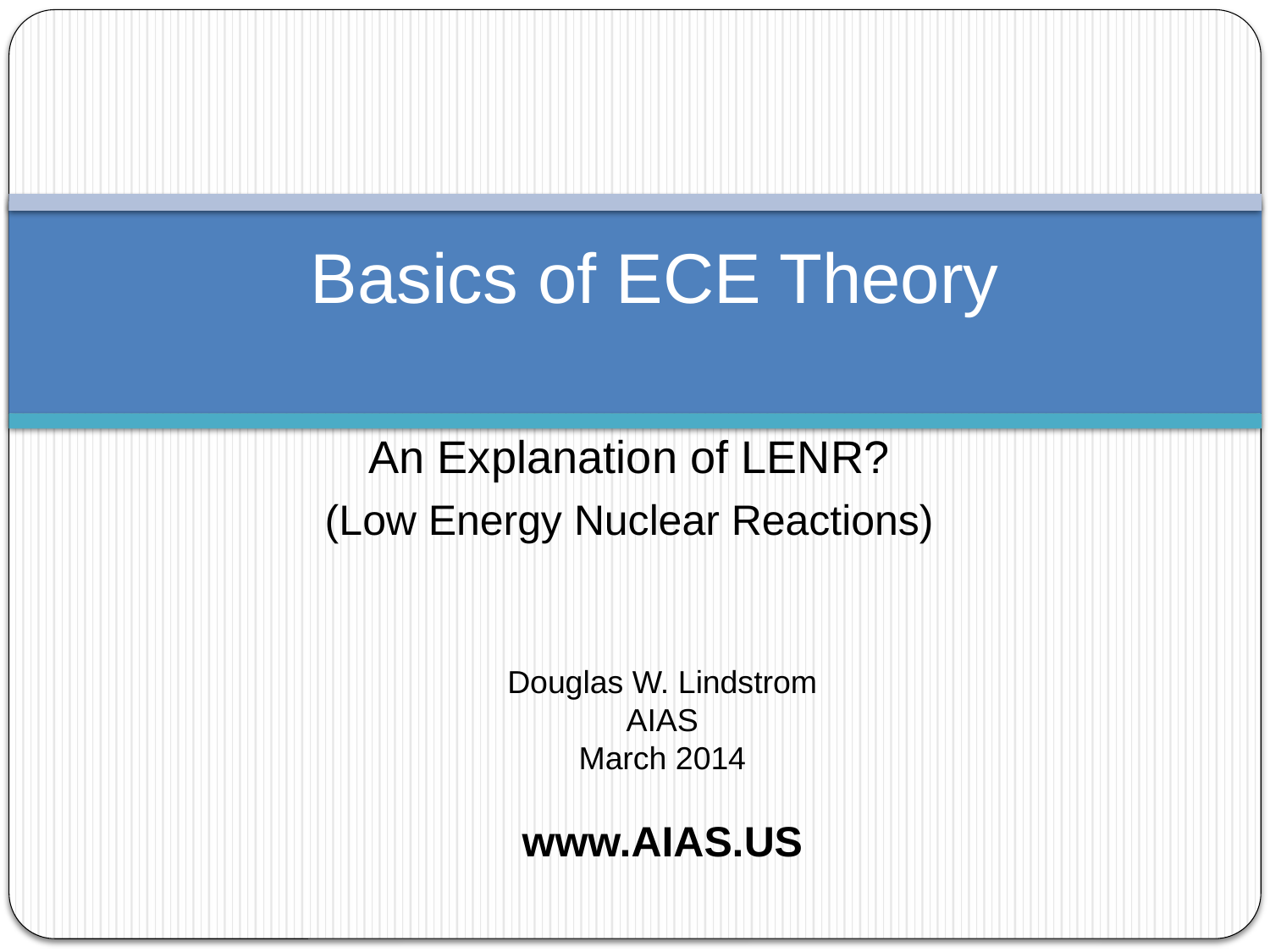

# Basics of ECE Theory
An Explanation of LENR?
(Low Energy Nuclear Reactions)
Douglas W. Lindstrom
AIAS
March 2014

www.AIAS.US